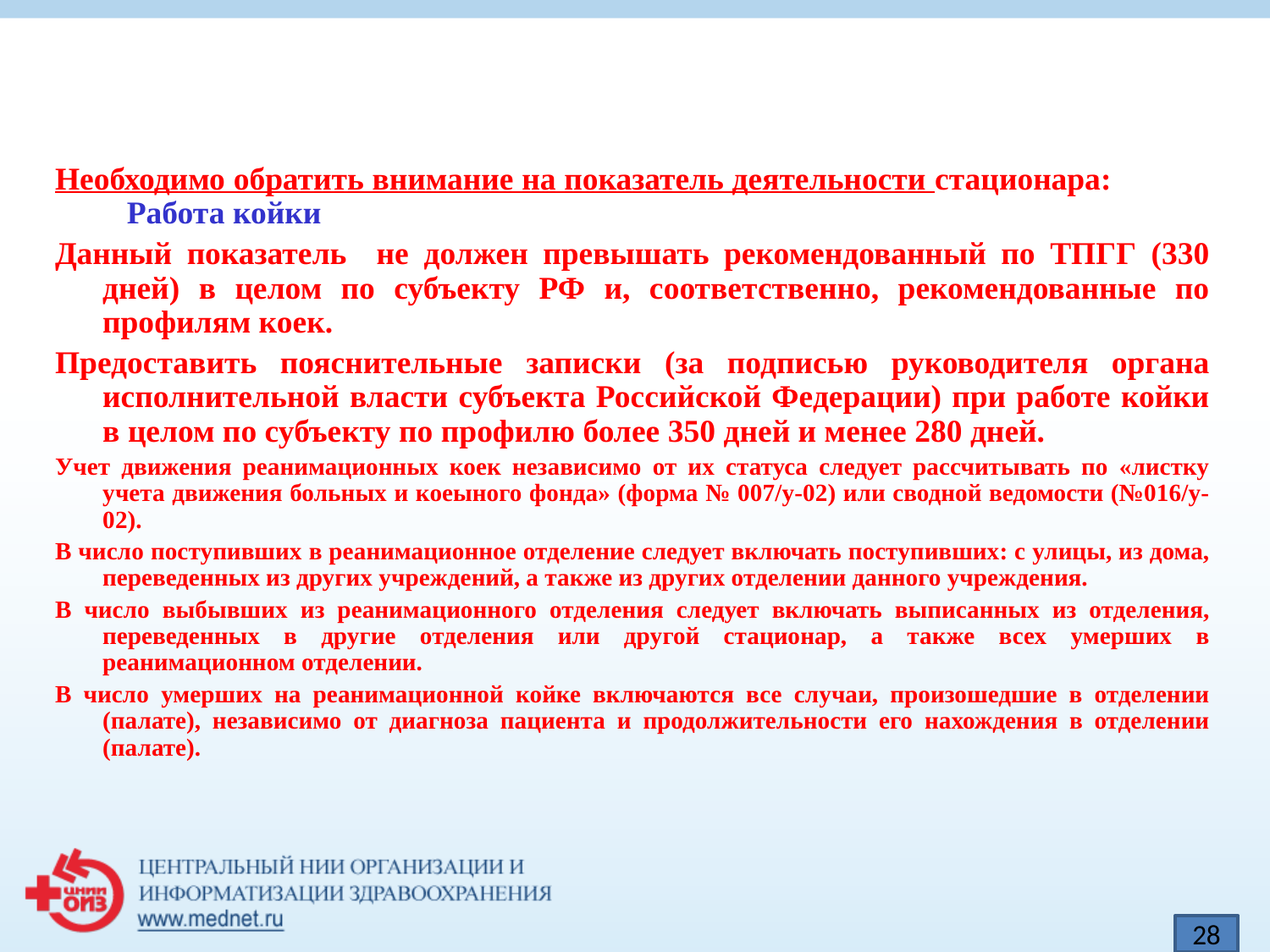

Необходимо обратить внимание на показатель деятельности стационара:                Работа койки
Данный показатель  не должен превышать рекомендованный по ТПГГ (330 дней) в целом по субъекту РФ и, соответственно, рекомендованные по профилям коек.
Предоставить пояснительные записки (за подписью руководителя органа исполнительной власти субъекта Российской Федерации) при работе койки в целом по субъекту по профилю более 350 дней и менее 280 дней.
Учет движения реанимационных коек независимо от их статуса следует рассчитывать по «листку учета движения больных и коеыного фонда» (форма № 007/у-02) или сводной ведомости (№016/у-02).
В число поступивших в реанимационное отделение следует включать поступивших: с улицы, из дома, переведенных из других учреждений, а также из других отделении данного учреждения.
В число выбывших из реанимационного отделения следует включать выписанных из отделения, переведенных в другие отделения или другой стационар, а также всех умерших в реанимационном отделении.
В число умерших на реанимационной койке включаются все случаи, произошедшие в отделении (палате), независимо от диагноза пациента и продолжительности его нахождения в отделении (палате).
28